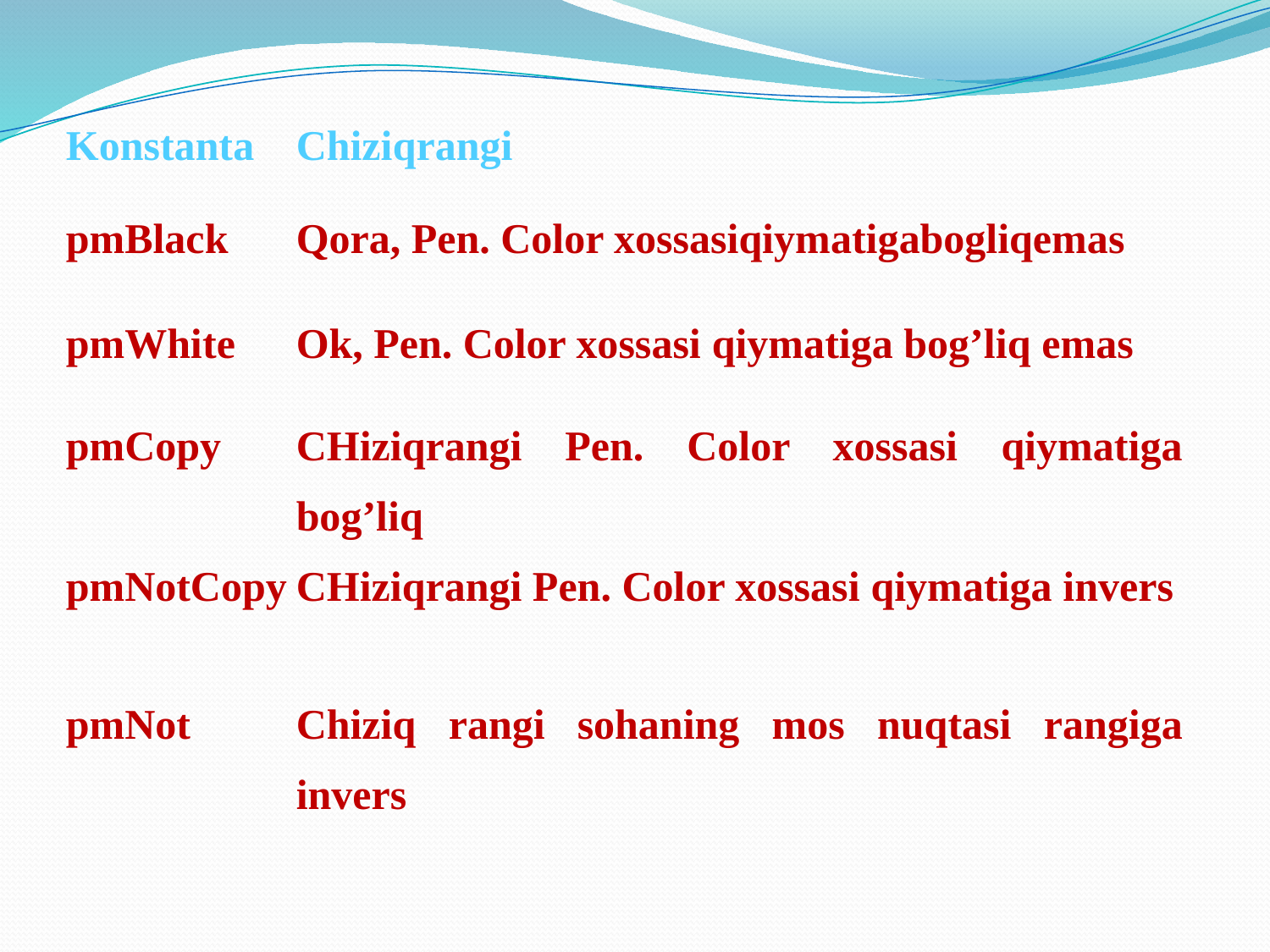

|  | Konstanta | Chiziqrangi |  |
| --- | --- | --- | --- |
|  | pmBlack | Qora, Pen. Color xossasiqiymatigabogliqemas |  |
|  | pmWhite | Ok, Pen. Color xossasi qiymatiga bog’liq emas |  |
|  | pmCopy | CHiziqrangi Pen. Color xossasi qiymatiga bog’liq |  |
|  | pmNotCopy | CHiziqrangi Pen. Color xossasi qiymatiga invers |  |
|  | pmNot | Chiziq rangi sohaning mos nuqtasi rangiga invers |  |